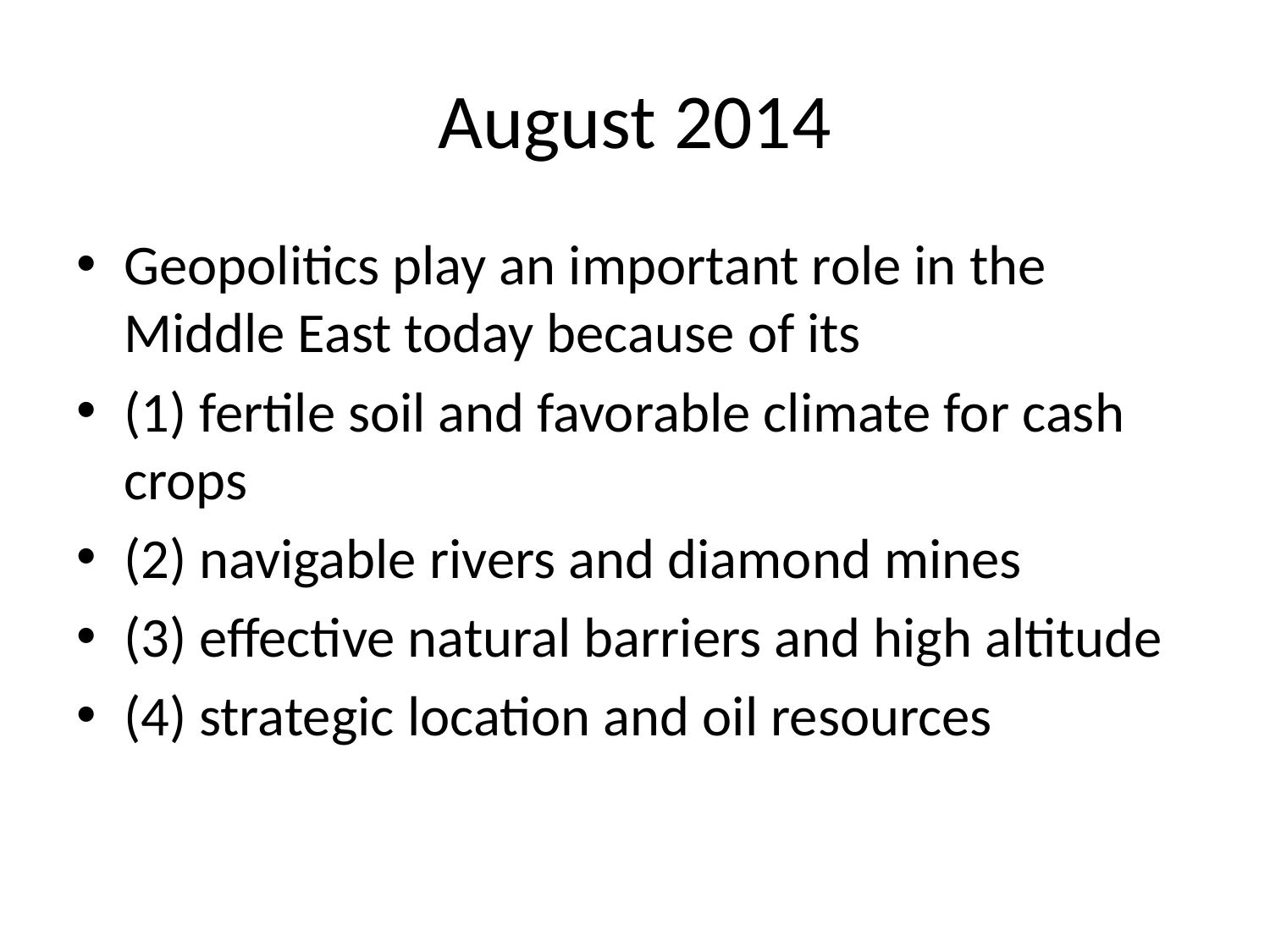

# August 2014
Geopolitics play an important role in the Middle East today because of its
(1) fertile soil and favorable climate for cash crops
(2) navigable rivers and diamond mines
(3) effective natural barriers and high altitude
(4) strategic location and oil resources